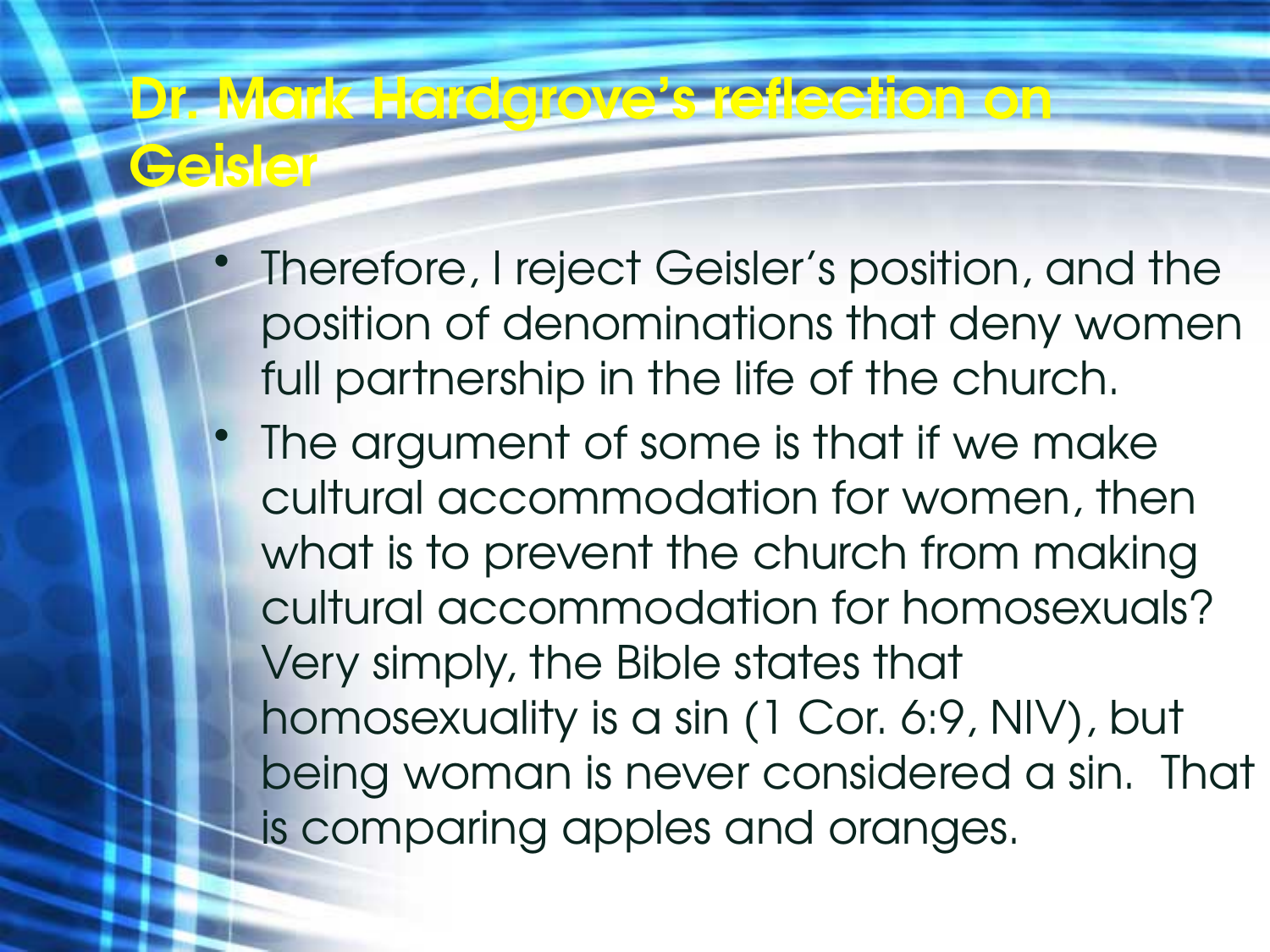

# Dr. Mark Hardgrove’s reflection on Geisler
Therefore, I reject Geisler’s position, and the position of denominations that deny women full partnership in the life of the church.
The argument of some is that if we make cultural accommodation for women, then what is to prevent the church from making cultural accommodation for homosexuals?  Very simply, the Bible states that homosexuality is a sin (1 Cor. 6:9, NIV), but being woman is never considered a sin.  That is comparing apples and oranges.